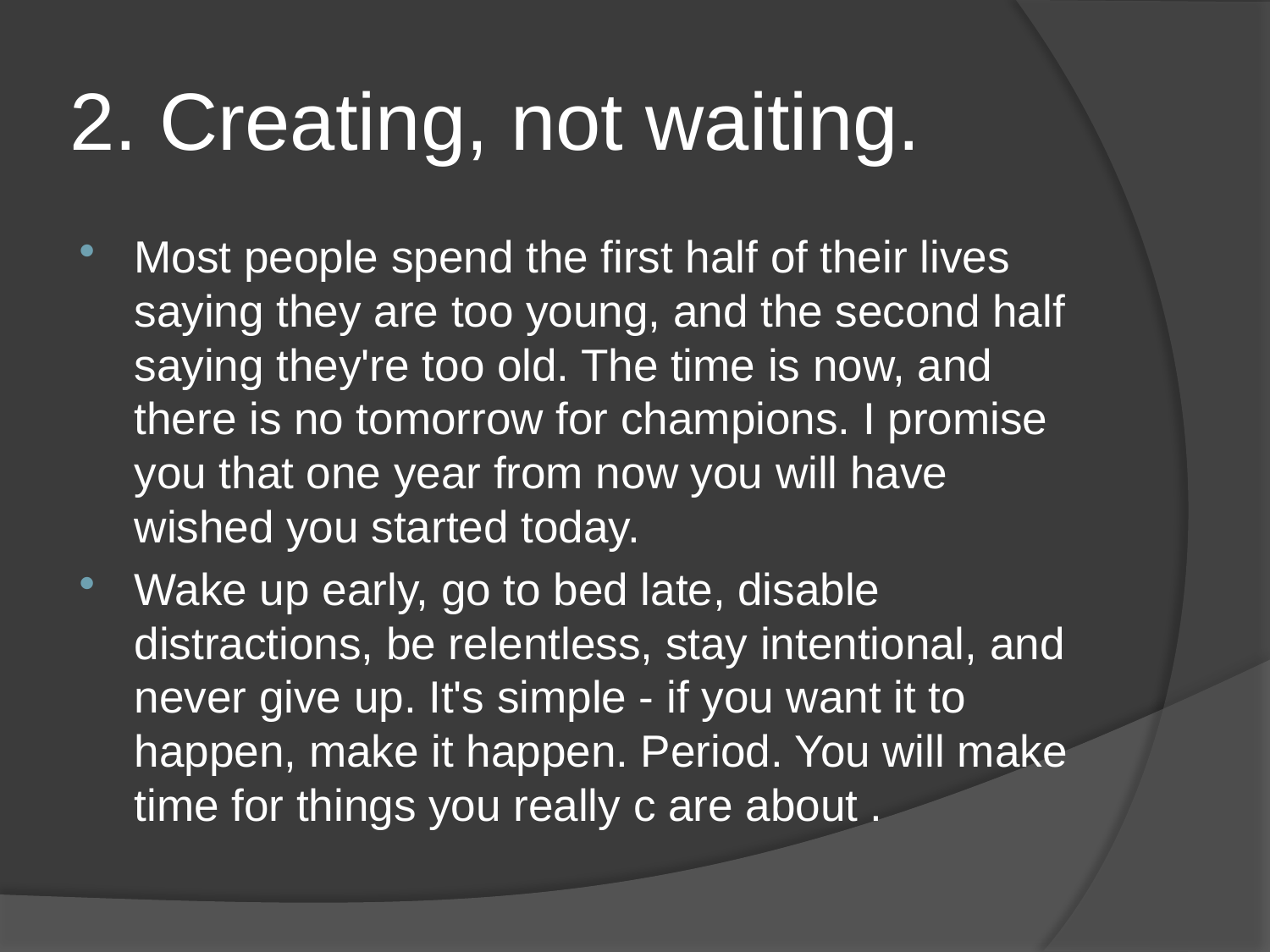

# 2. Creating, not waiting.
Most people spend the first half of their lives saying they are too young, and the second half saying they're too old. The time is now, and there is no tomorrow for champions. I promise you that one year from now you will have wished you started today.
Wake up early, go to bed late, disable distractions, be relentless, stay intentional, and never give up. It's simple - if you want it to happen, make it happen. Period. You will make time for things you really c are about .